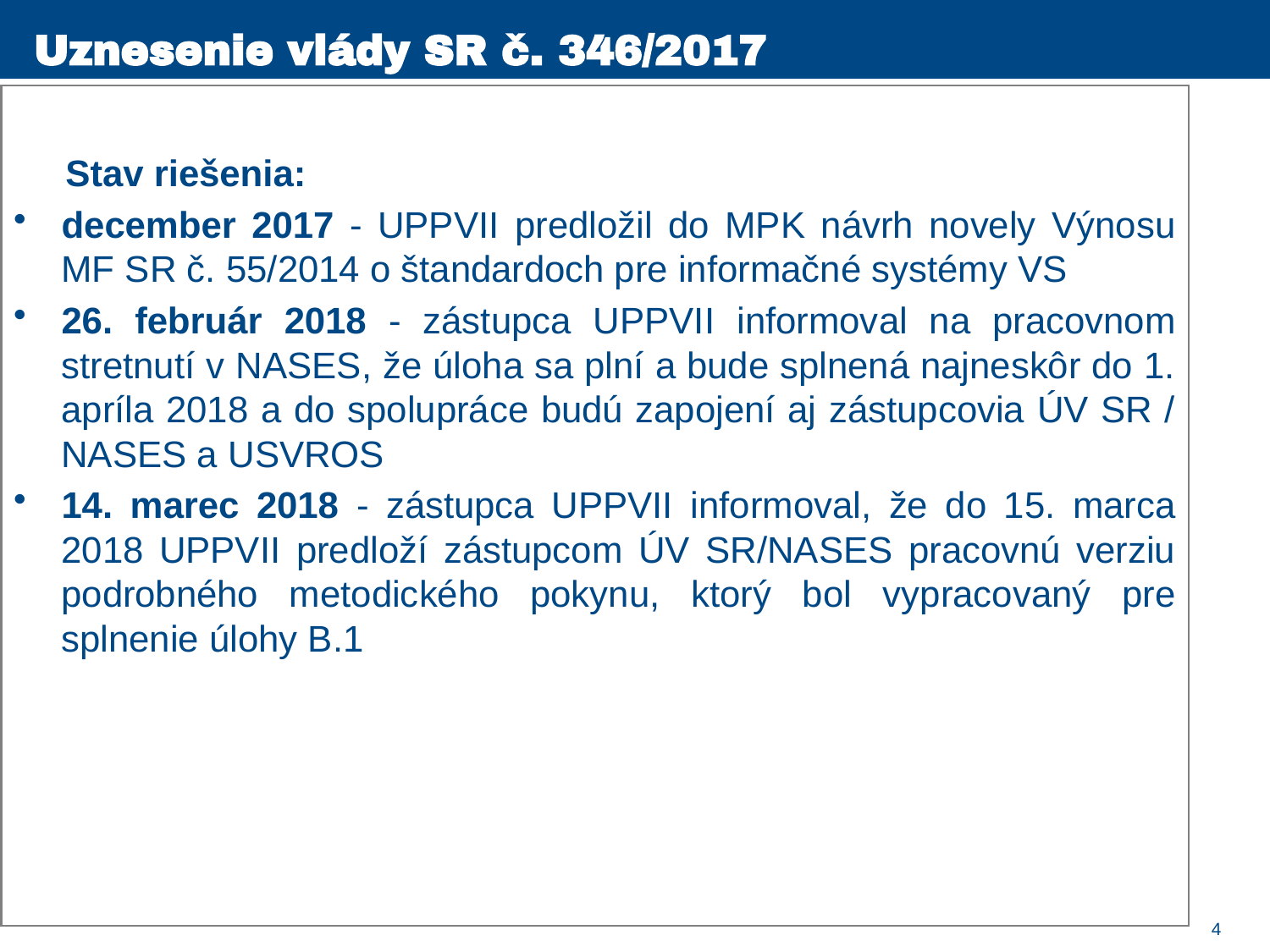

Uznesenie vlády SR č. 346/2017

     Stav riešenia:
december 2017 - UPPVII predložil do MPK návrh novely Výnosu MF SR č. 55/2014 o štandardoch pre informačné systémy VS
26. február 2018 - zástupca UPPVII informoval na pracovnom stretnutí v NASES, že úloha sa plní a bude splnená najneskôr do 1. apríla 2018 a do spolupráce budú zapojení aj zástupcovia ÚV SR / NASES a USVROS
14. marec 2018 - zástupca UPPVII informoval, že do 15. marca 2018 UPPVII predloží zástupcom ÚV SR/NASES pracovnú verziu podrobného metodického pokynu, ktorý bol vypracovaný pre splnenie úlohy B.1